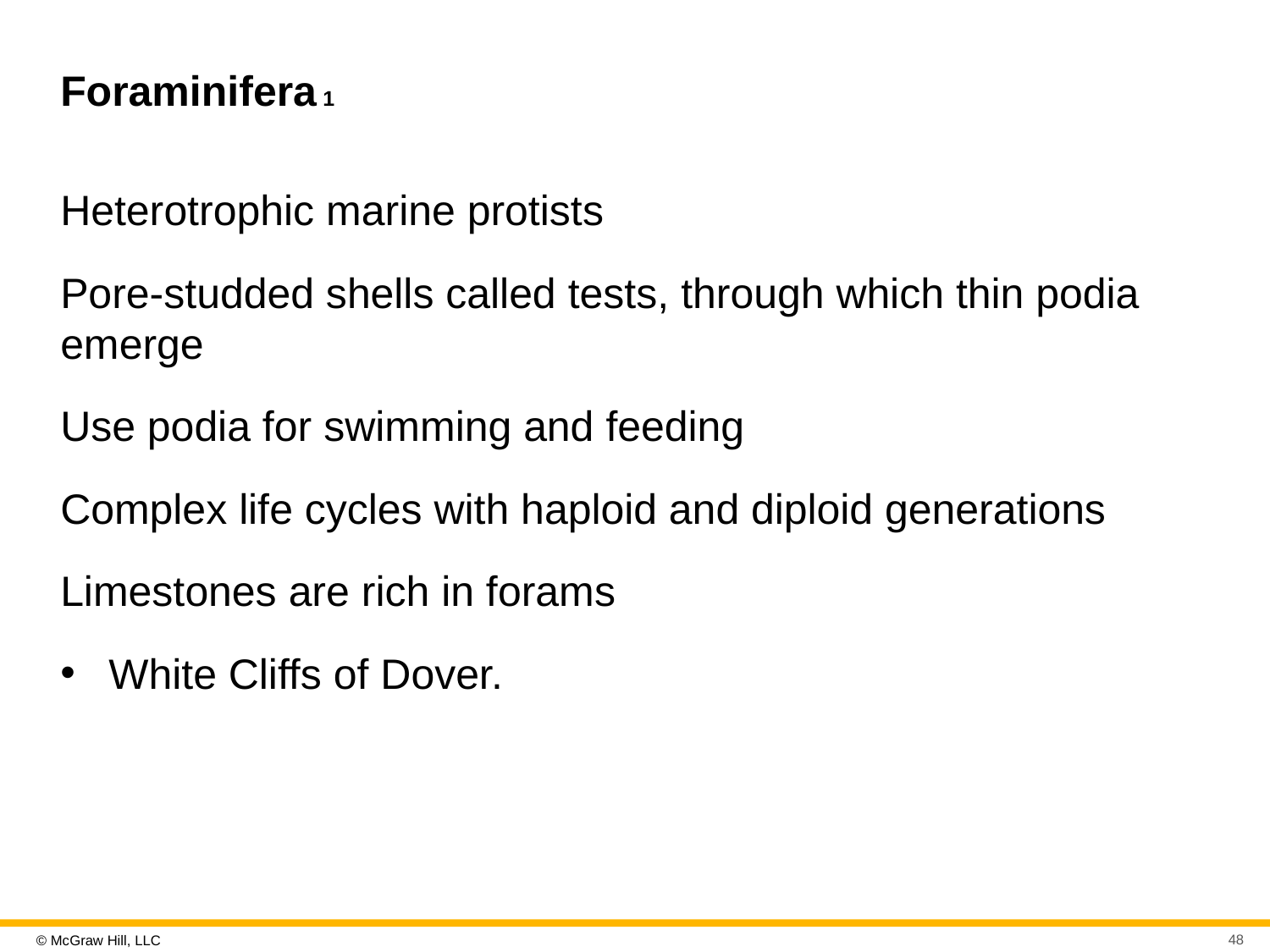

# Foraminifera 1
Heterotrophic marine protists
Pore-studded shells called tests, through which thin podia emerge
Use podia for swimming and feeding
Complex life cycles with haploid and diploid generations
Limestones are rich in forams
White Cliffs of Dover.
48